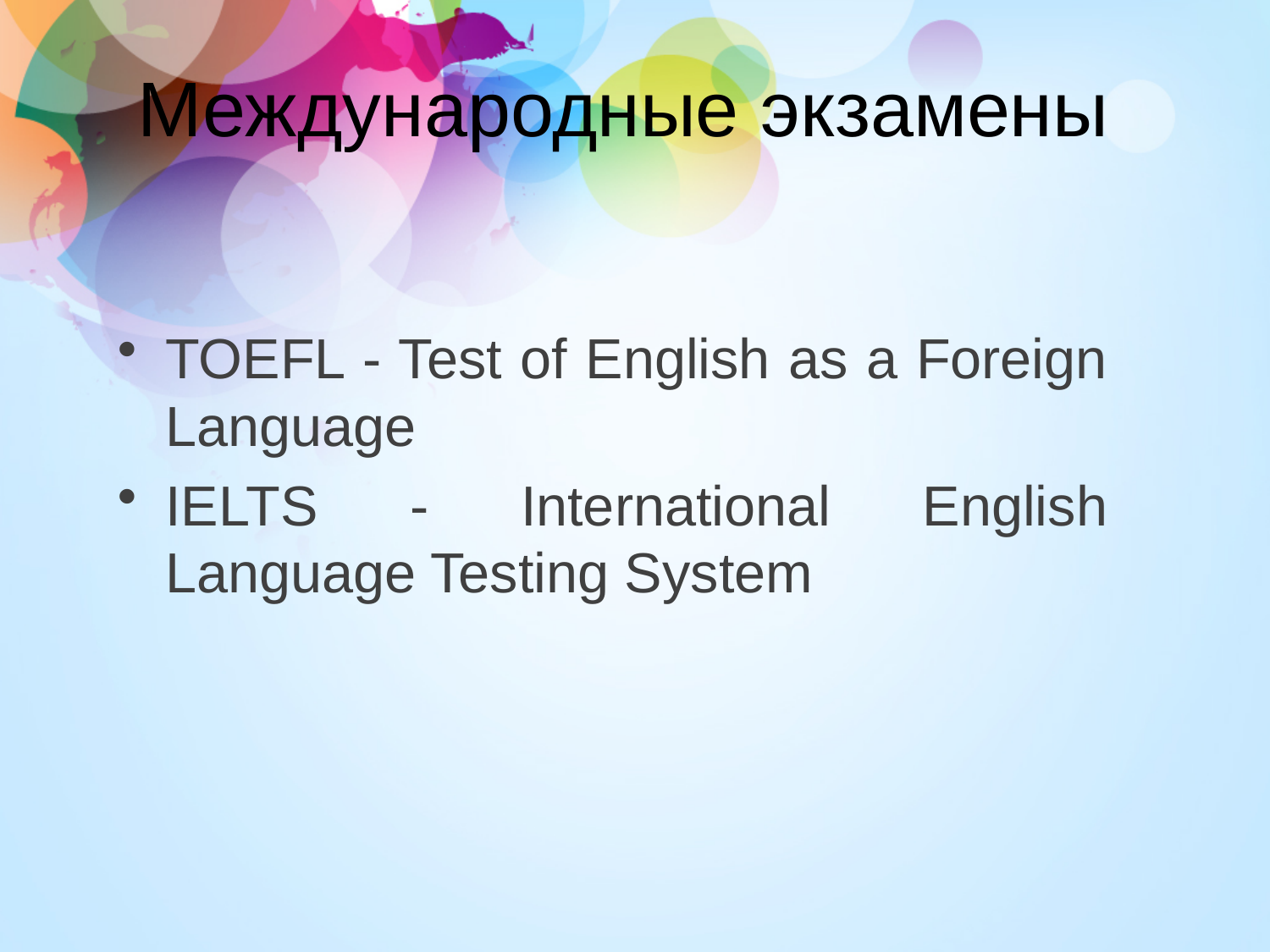

# Международные экзамены
TOEFL - Test of English as a Foreign Language
IELTS - International English Language Testing System